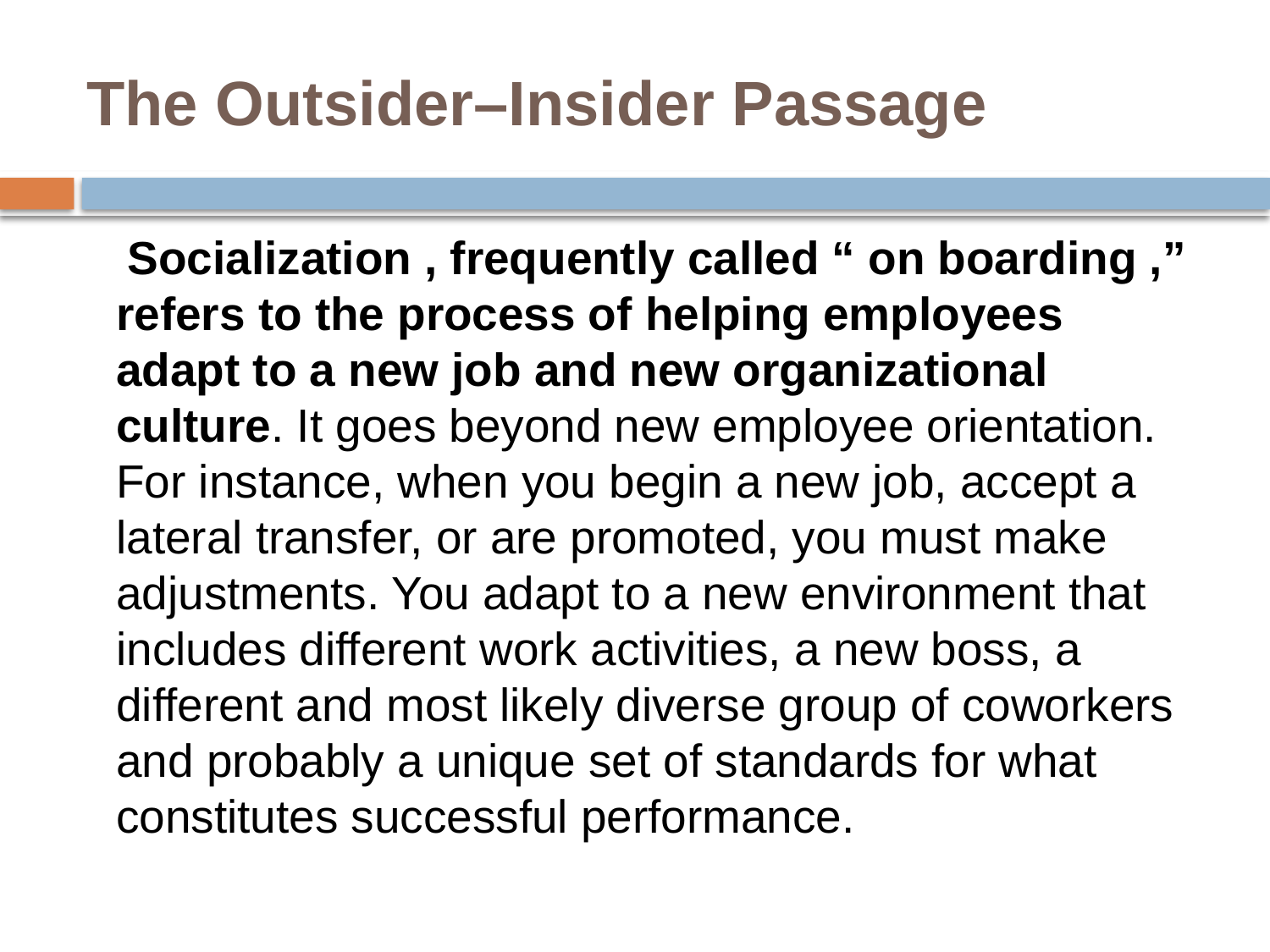

# The Outsider–Insider Passage
    Socialization , frequently called “ on boarding ,” refers to the process of helping employees adapt to a new job and new organizational culture. It goes beyond new employee orientation. For instance, when you begin a new job, accept a lateral transfer, or are promoted, you must make adjustments. You adapt to a new environment that includes different work activities, a new boss, a different and most likely diverse group of coworkers and probably a unique set of standards for what constitutes successful performance.